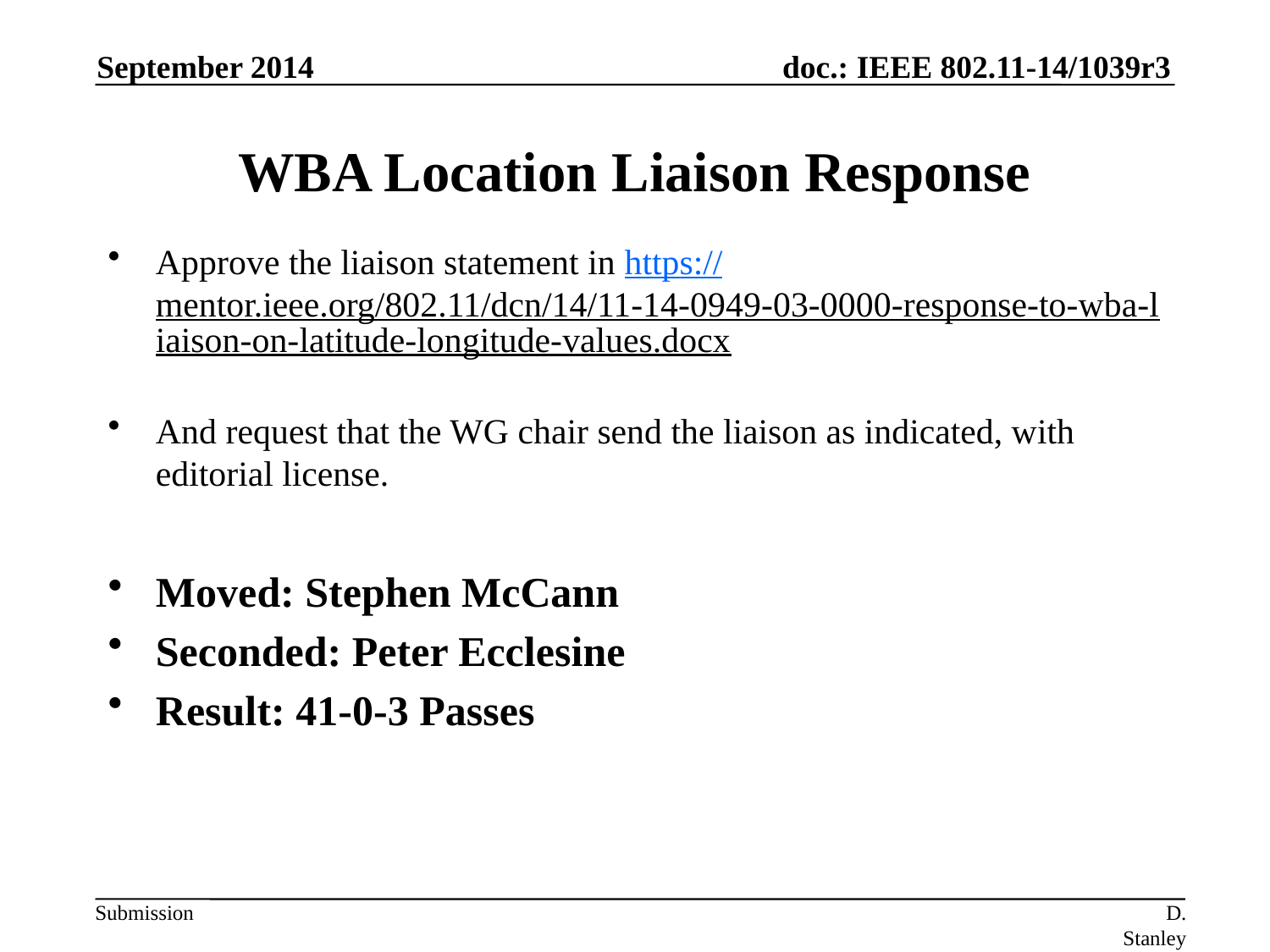

September 2014
# WBA Location Liaison Response
Approve the liaison statement in https://mentor.ieee.org/802.11/dcn/14/11-14-0949-03-0000-response-to-wba-liaison-on-latitude-longitude-values.docx
And request that the WG chair send the liaison as indicated, with editorial license.

Moved: Stephen McCann
Seconded: Peter Ecclesine
Result: 41-0-3 Passes

D. Stanley Aruba Networks